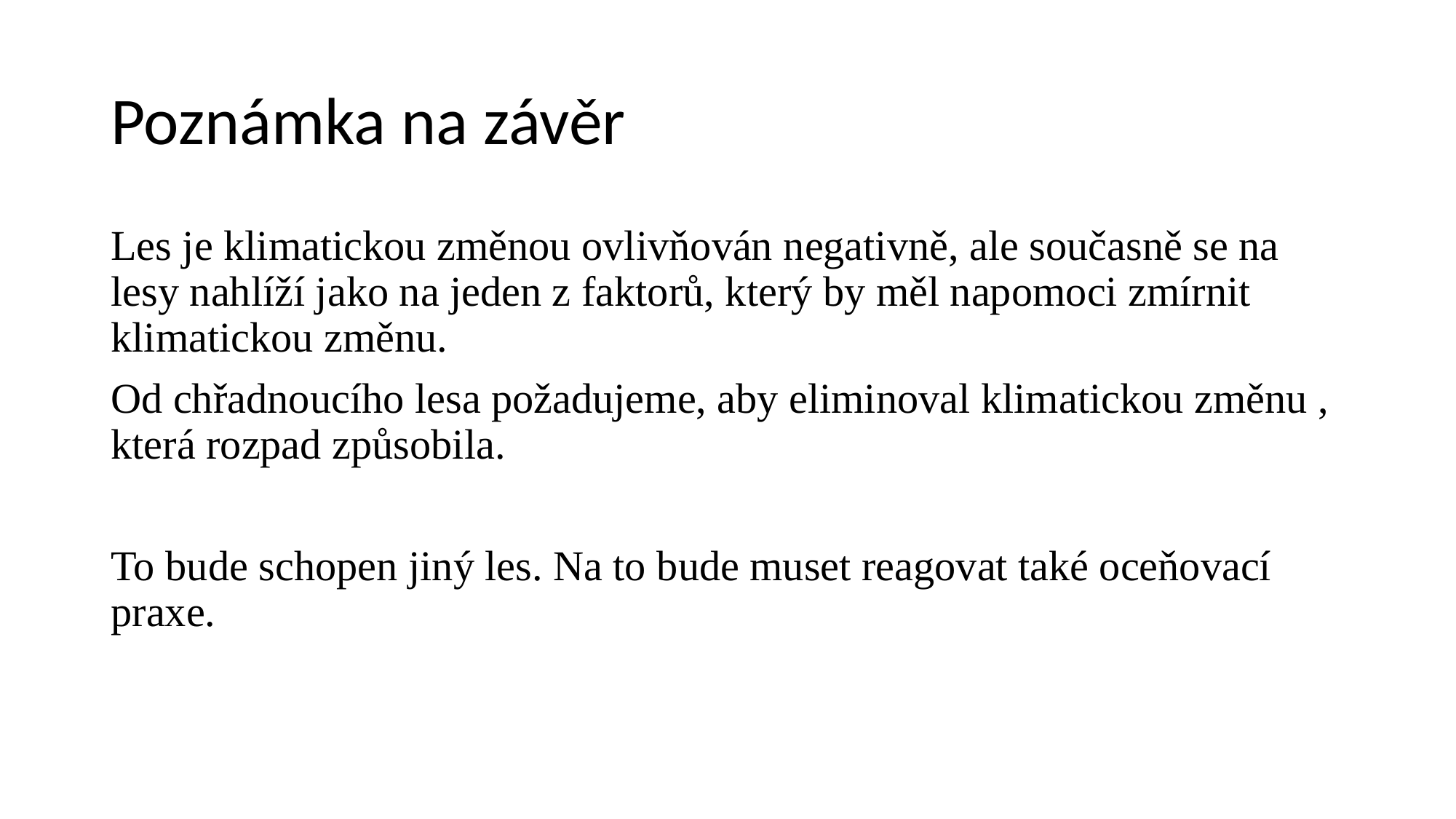

# Poznámka na závěr
Les je klimatickou změnou ovlivňován negativně, ale současně se na lesy nahlíží jako na jeden z faktorů, který by měl napomoci zmírnit klimatickou změnu.
Od chřadnoucího lesa požadujeme, aby eliminoval klimatickou změnu , která rozpad způsobila.

To bude schopen jiný les. Na to bude muset reagovat také oceňovací praxe.